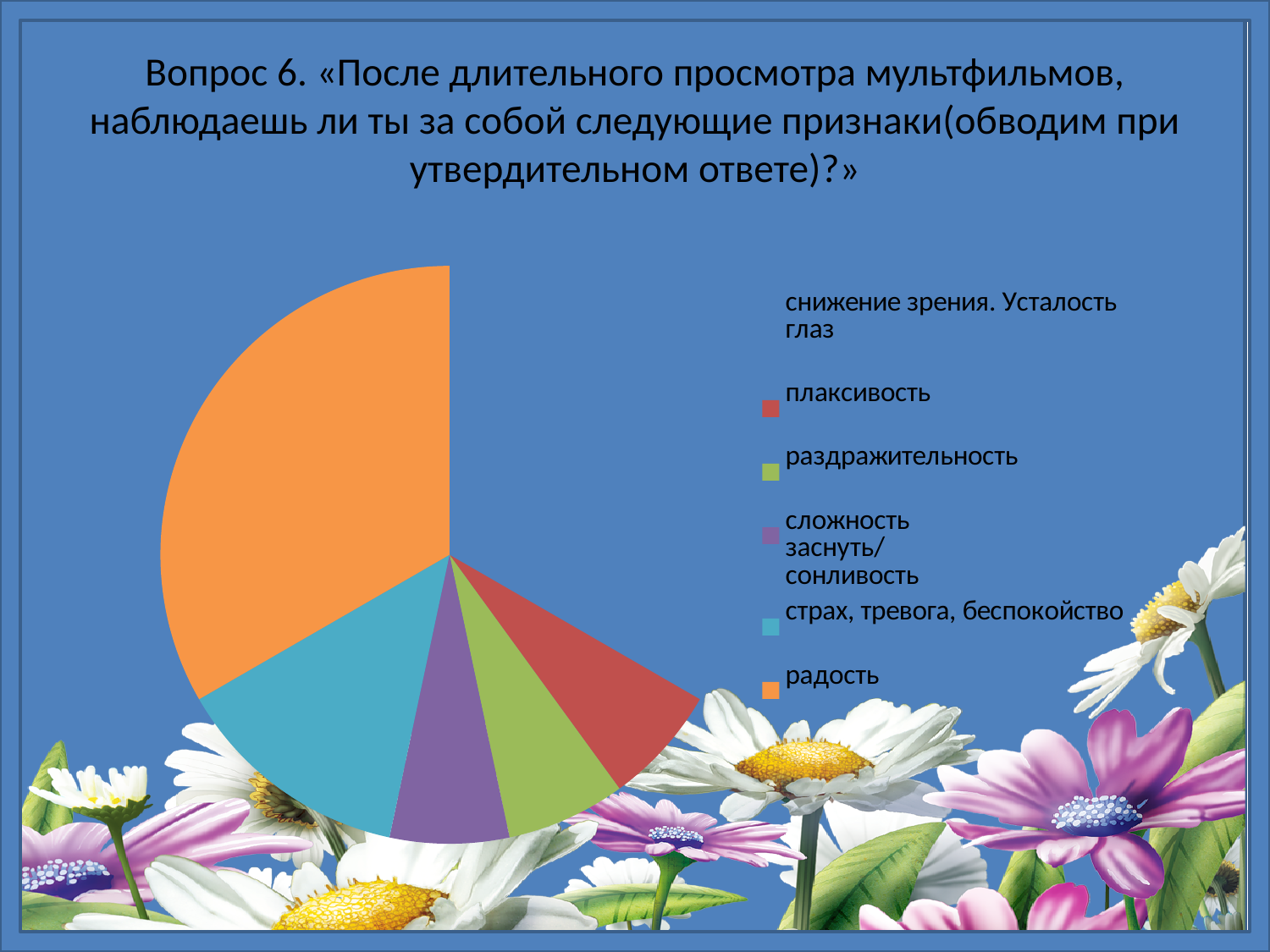

# Вопрос 6. «После длительного просмотра мультфильмов, наблюдаешь ли ты за собой следующие признаки(обводим при утвердительном ответе)?»

### Chart

| Category | Столбец1 | Столбец2 |
|---|---|---|
| снижение зрения. Усталость глаз | 5.0 | None |
| плаксивость | 1.0 | None |
| раздражительность | 1.0 | None |
| сложность заснуть/сонливость | 1.0 | None |
| страх, тревога, беспокойство | 2.0 | None |
| радость | 5.0 | None |